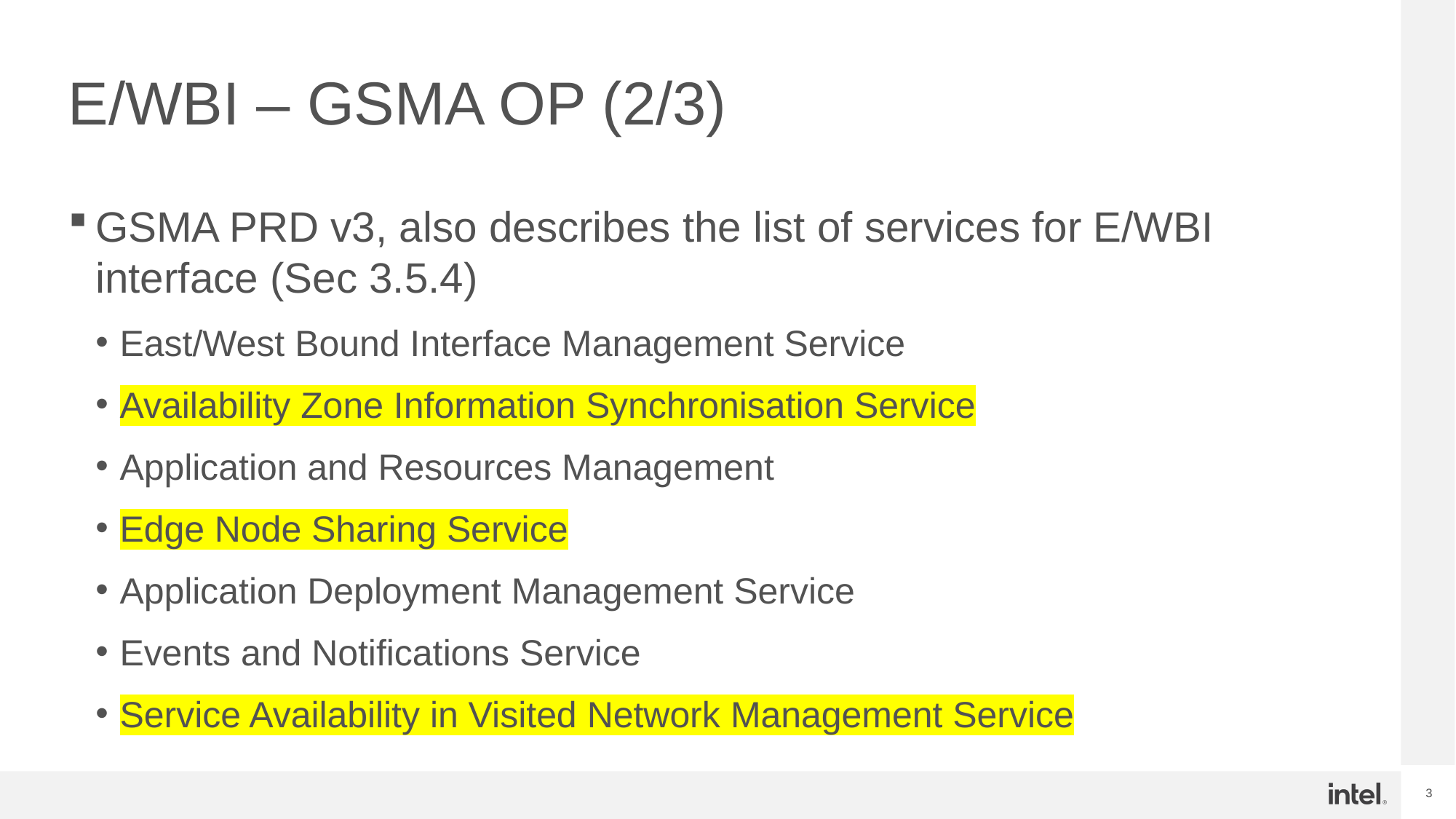

# E/WBI – GSMA OP (2/3)
GSMA PRD v3, also describes the list of services for E/WBI interface (Sec 3.5.4)
East/West Bound Interface Management Service
Availability Zone Information Synchronisation Service
Application and Resources Management
Edge Node Sharing Service
Application Deployment Management Service
Events and Notifications Service
Service Availability in Visited Network Management Service